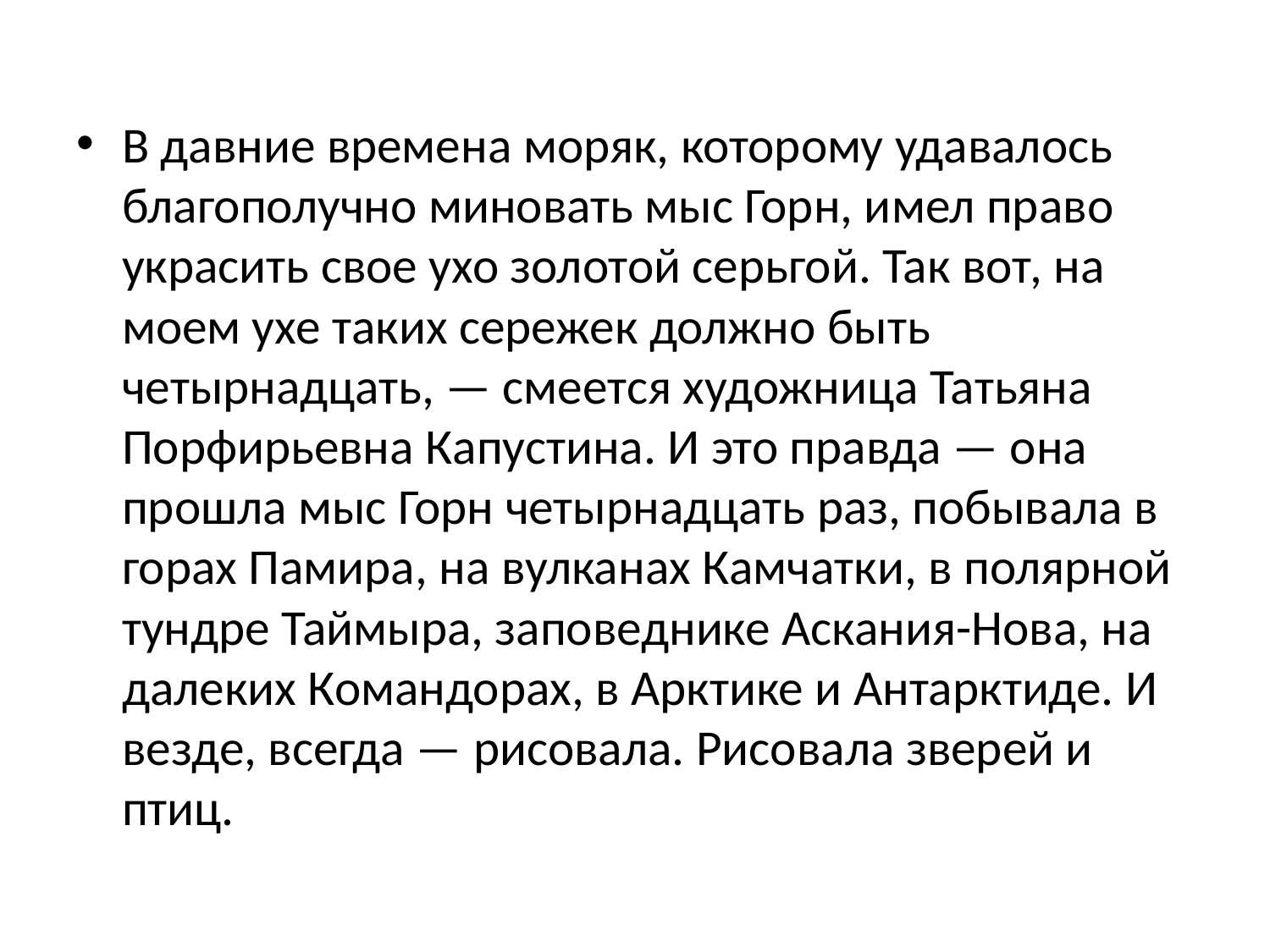

#
В давние времена моряк, которому удавалось благополучно миновать мыс Горн, имел право украсить свое ухо золотой серьгой. Так вот, на моем ухе таких сережек должно быть четырнадцать, — смеется художница Татьяна Порфирьевна Капустина. И это правда — она прошла мыс Горн четырнадцать раз, побывала в горах Памира, на вулканах Камчатки, в полярной тундре Таймыра, заповеднике Аскания-Нова, на далеких Командорах, в Арктике и Антарктиде. И везде, всегда — рисовала. Рисовала зверей и птиц.